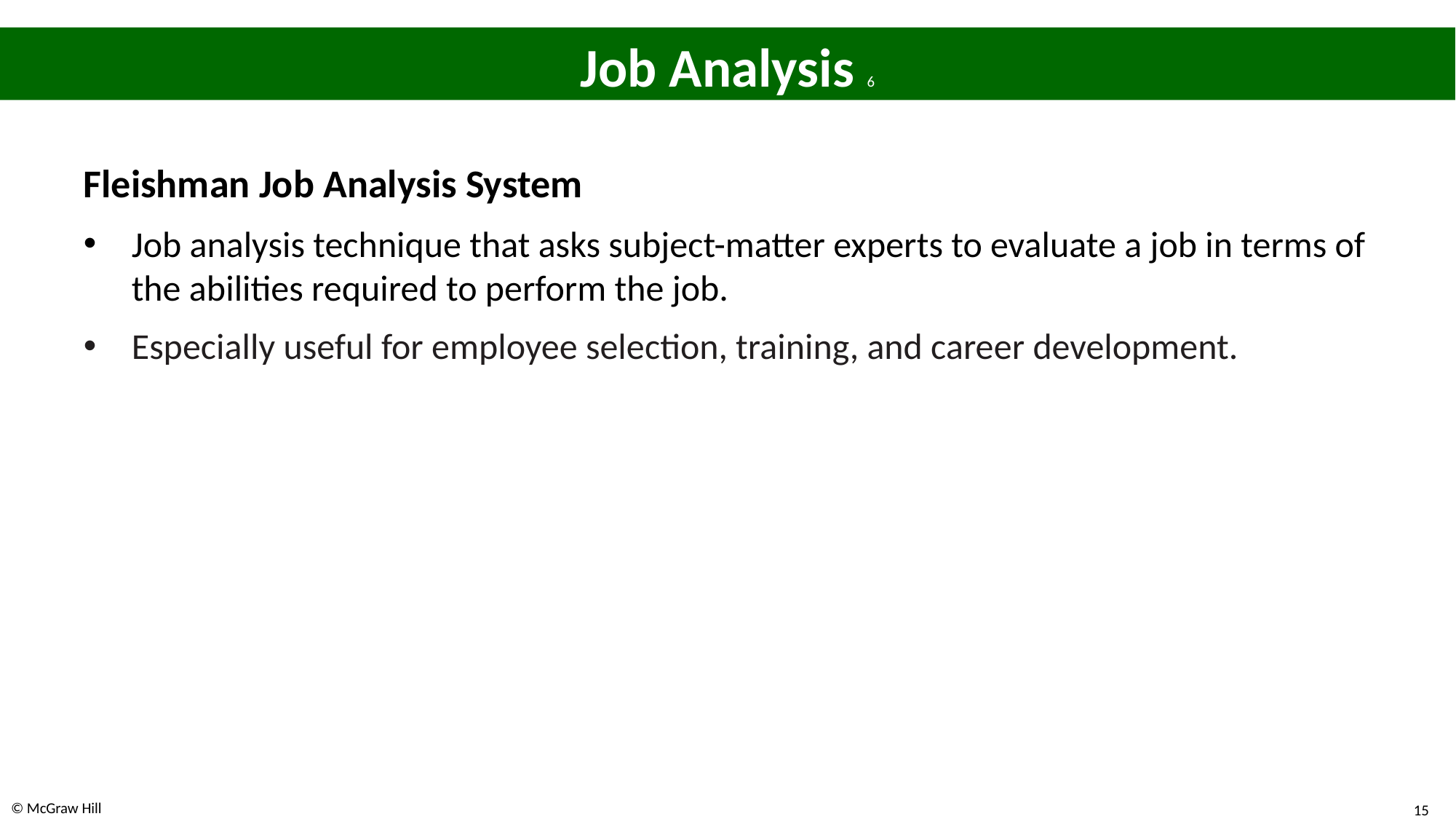

# Job Analysis 6
Fleishman Job Analysis System
Job analysis technique that asks subject-matter experts to evaluate a job in terms of the abilities required to perform the job.
Especially useful for employee selection, training, and career development.